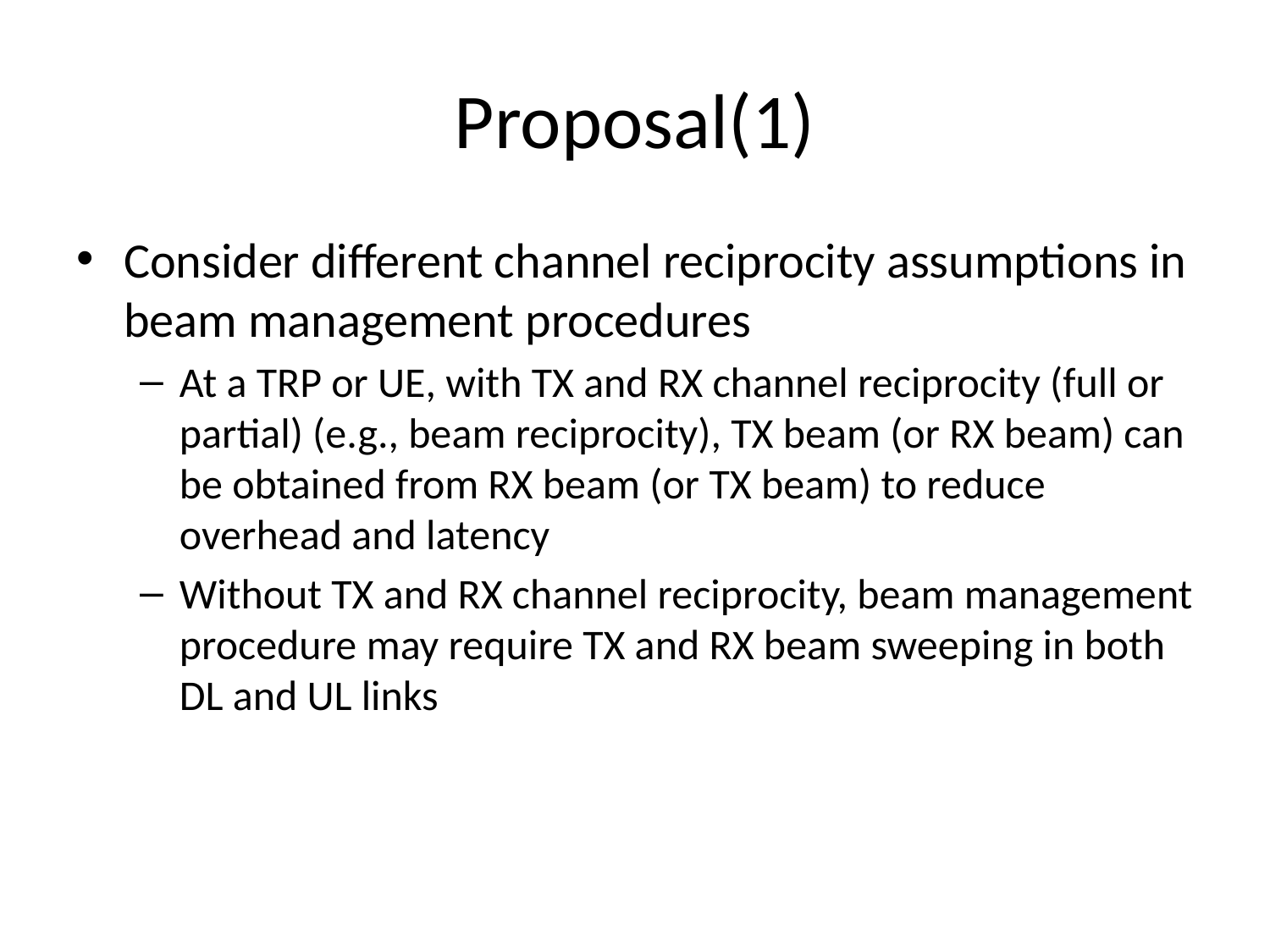

# Proposal(1)
Consider different channel reciprocity assumptions in beam management procedures
At a TRP or UE, with TX and RX channel reciprocity (full or partial) (e.g., beam reciprocity), TX beam (or RX beam) can be obtained from RX beam (or TX beam) to reduce overhead and latency
Without TX and RX channel reciprocity, beam management procedure may require TX and RX beam sweeping in both DL and UL links